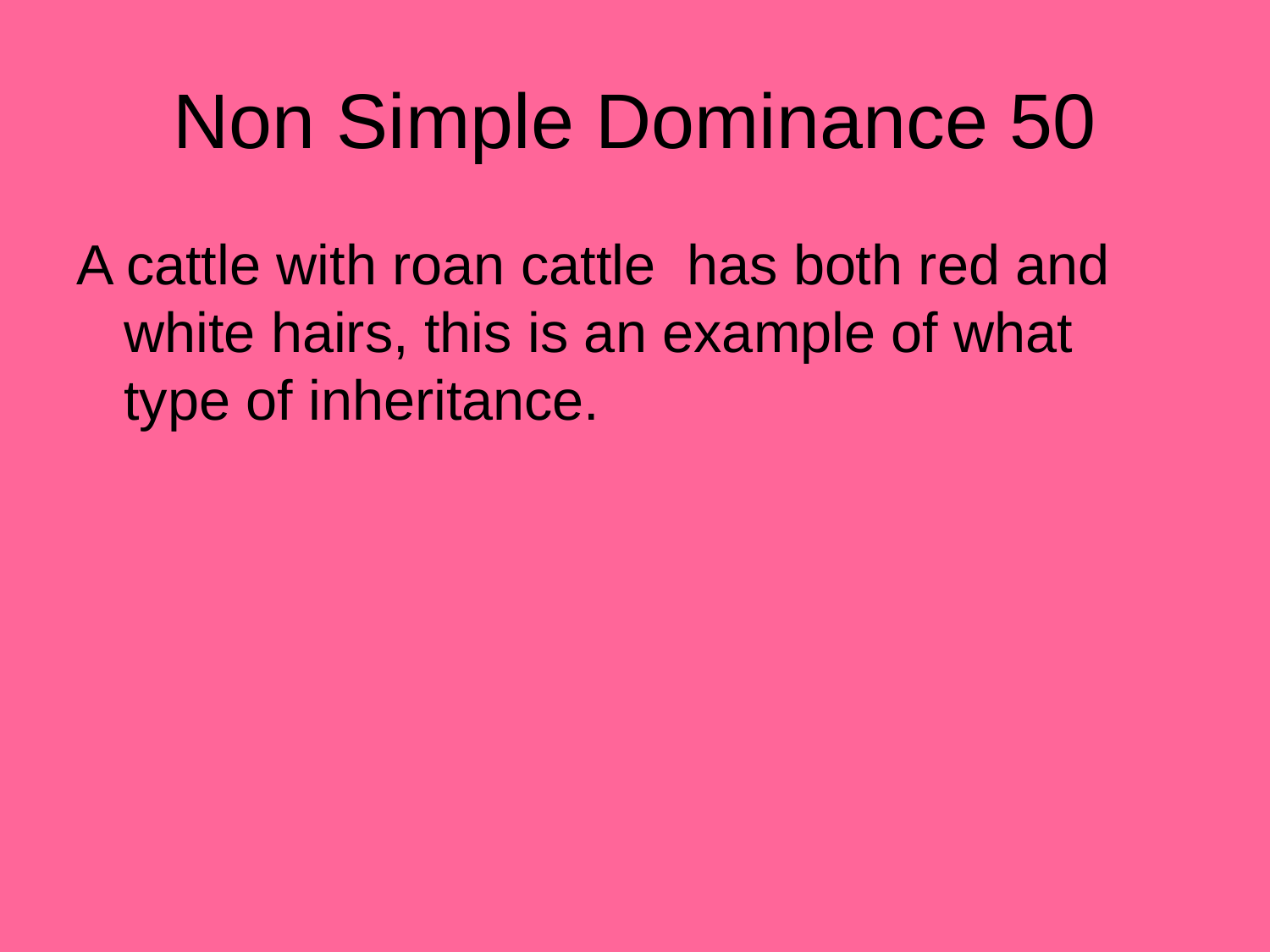

# Non Simple Dominance 50
A cattle with roan cattle  has both red and white hairs, this is an example of what type of inheritance.